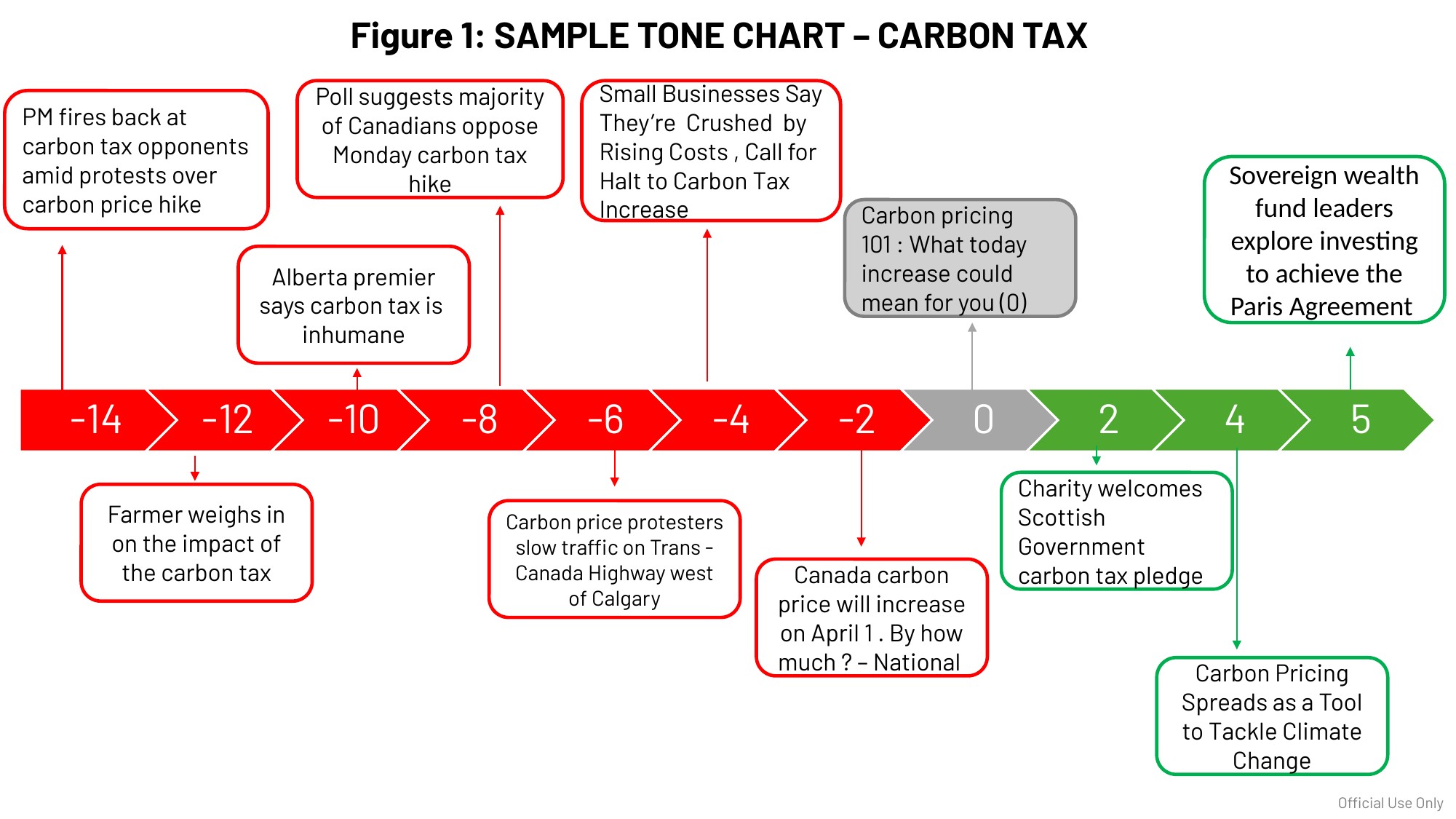

Figure 1: SAMPLE TONE CHART – CARBON TAX
Poll suggests majority of Canadians oppose Monday carbon tax hike
Small Businesses Say They’re  Crushed  by Rising Costs , Call for Halt to Carbon Tax Increase
PM fires back at carbon tax opponents amid protests over carbon price hike
Sovereign wealth fund leaders explore investing to achieve the Paris Agreement
Carbon pricing 101 : What today increase could mean for you (0)
Alberta premier says carbon tax is  inhumane
-14
-12
-10
-8
-6
-4
-2
0
2
4
5
Charity welcomes Scottish Government carbon tax pledge
Farmer weighs in on the impact of the carbon tax
Carbon price protesters slow traffic on Trans - Canada Highway west of Calgary
Canada carbon price will increase on April 1 . By how much ? – National
Carbon Pricing Spreads as a Tool to Tackle Climate Change